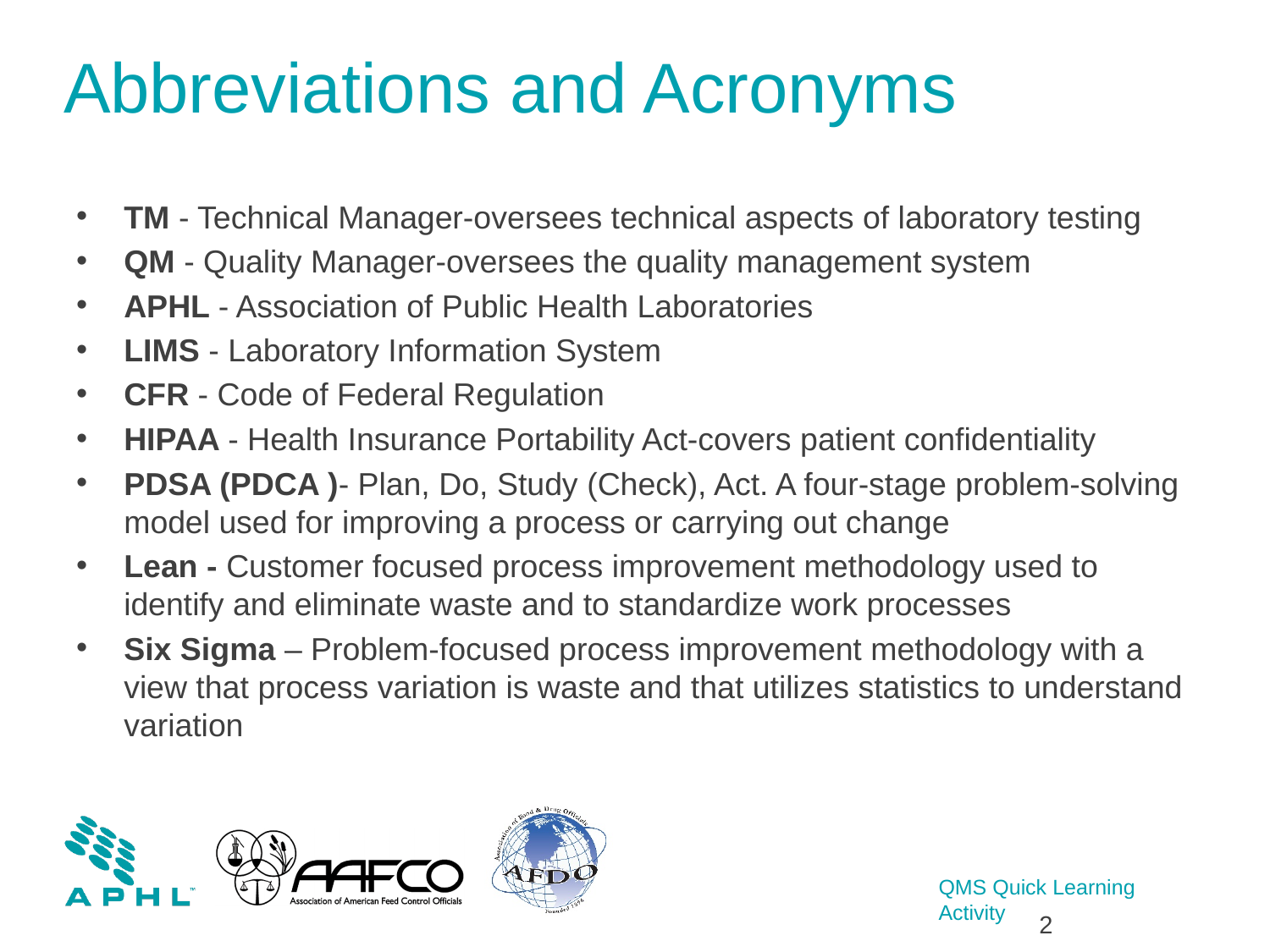

# Abbreviations and Acronyms
TM - Technical Manager-oversees technical aspects of laboratory testing
QM - Quality Manager-oversees the quality management system
APHL - Association of Public Health Laboratories
LIMS - Laboratory Information System
CFR - Code of Federal Regulation
HIPAA - Health Insurance Portability Act-covers patient confidentiality
PDSA (PDCA )- Plan, Do, Study (Check), Act. A four-stage problem-solving model used for improving a process or carrying out change
Lean - Customer focused process improvement methodology used to identify and eliminate waste and to standardize work processes
Six Sigma – Problem-focused process improvement methodology with a view that process variation is waste and that utilizes statistics to understand variation